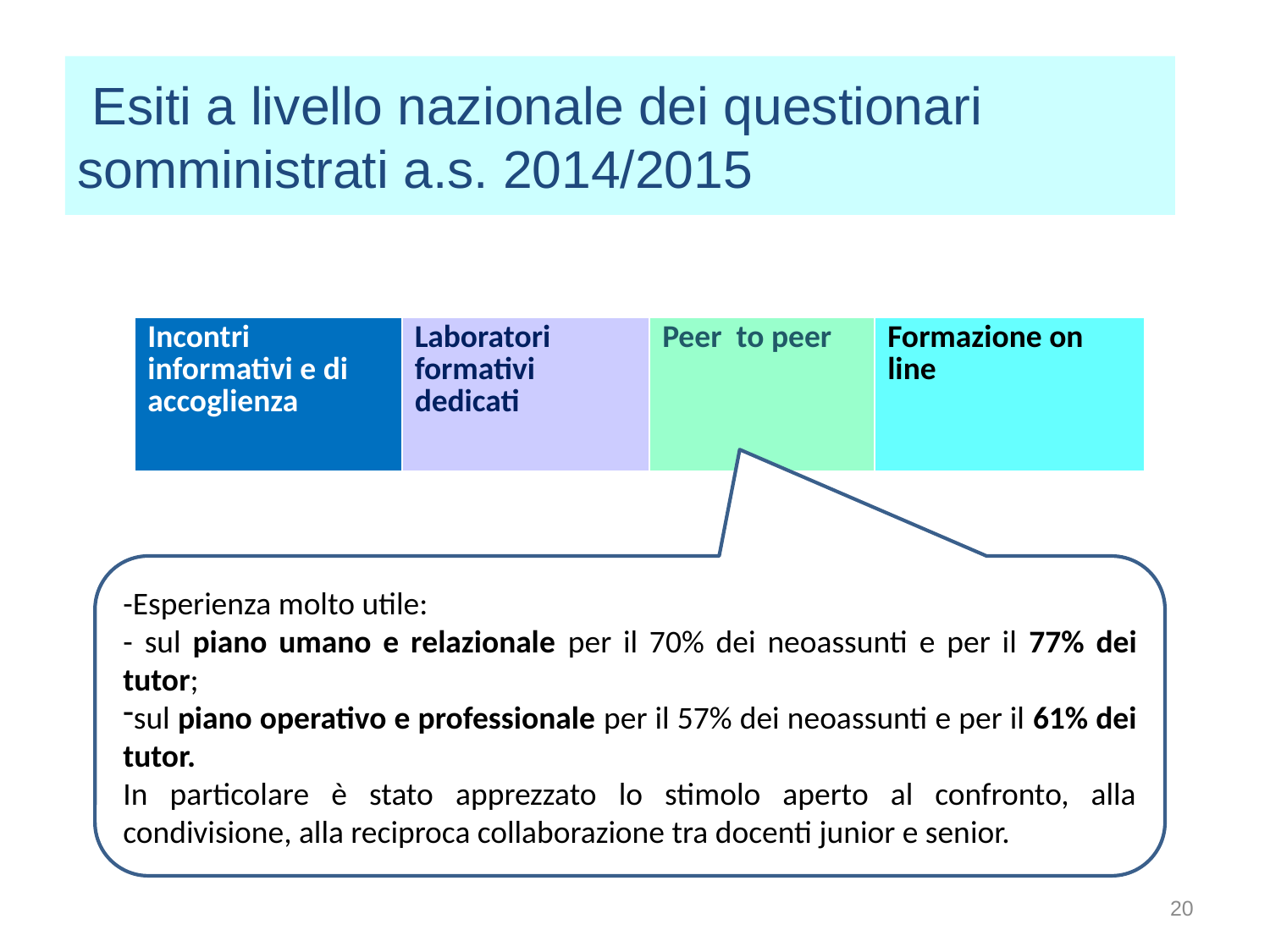

Esiti a livello nazionale dei questionari somministrati a.s. 2014/2015
| Incontri informativi e di accoglienza | Laboratori formativi dedicati | Peer to peer | Formazione on line |
| --- | --- | --- | --- |
-Esperienza molto utile:
- sul piano umano e relazionale per il 70% dei neoassunti e per il 77% dei tutor;
sul piano operativo e professionale per il 57% dei neoassunti e per il 61% dei tutor.
In particolare è stato apprezzato lo stimolo aperto al confronto, alla condivisione, alla reciproca collaborazione tra docenti junior e senior.
20